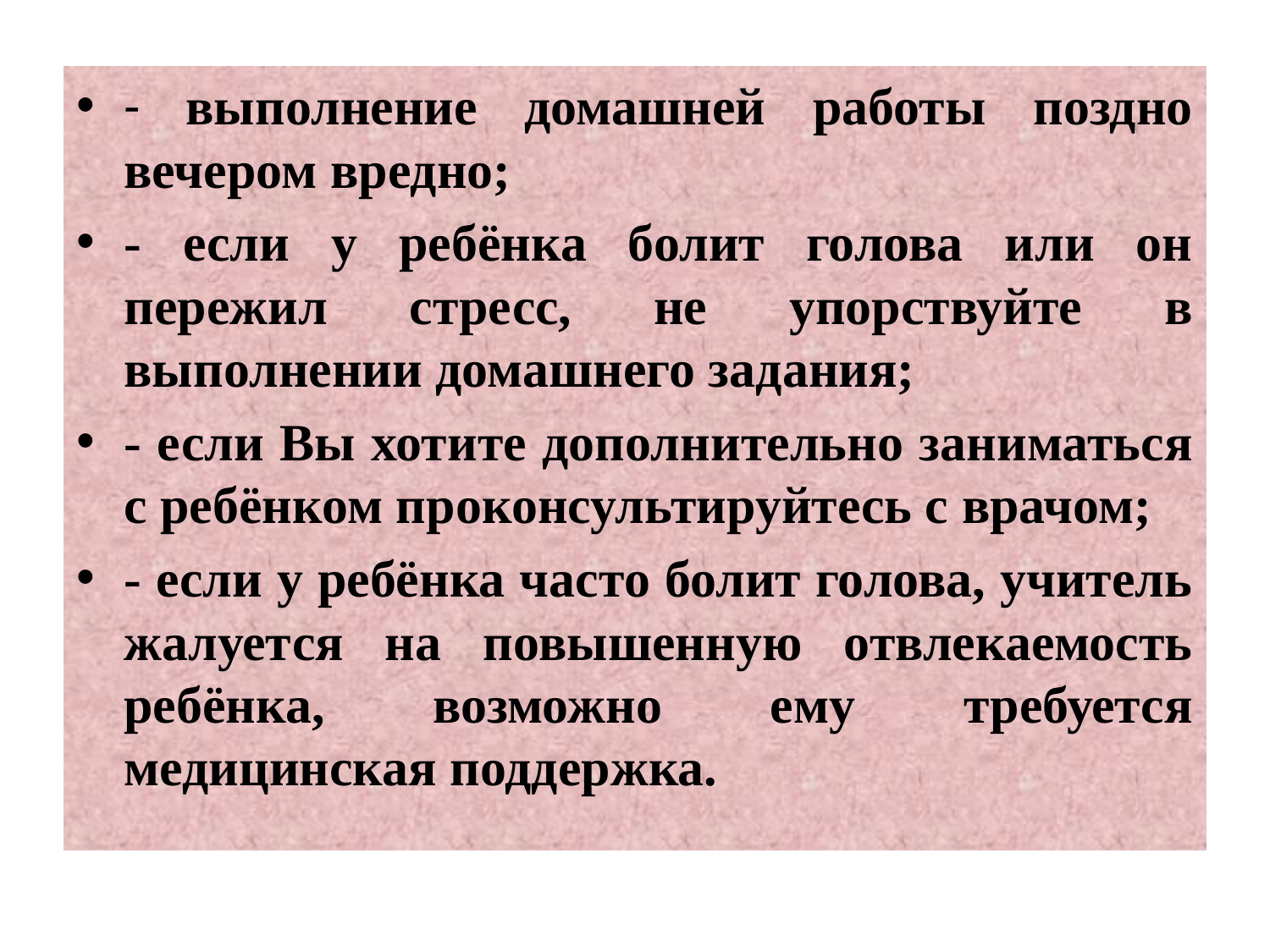

#
- выполнение домашней работы поздно вечером вредно;
- если у ребёнка болит голова или он пережил стресс, не упорствуйте в выполнении домашнего задания;
- если Вы хотите дополнительно заниматься с ребёнком проконсультируйтесь с врачом;
- если у ребёнка часто болит голова, учитель жалуется на повышенную отвлекаемость ребёнка, возможно ему требуется медицинская поддержка.